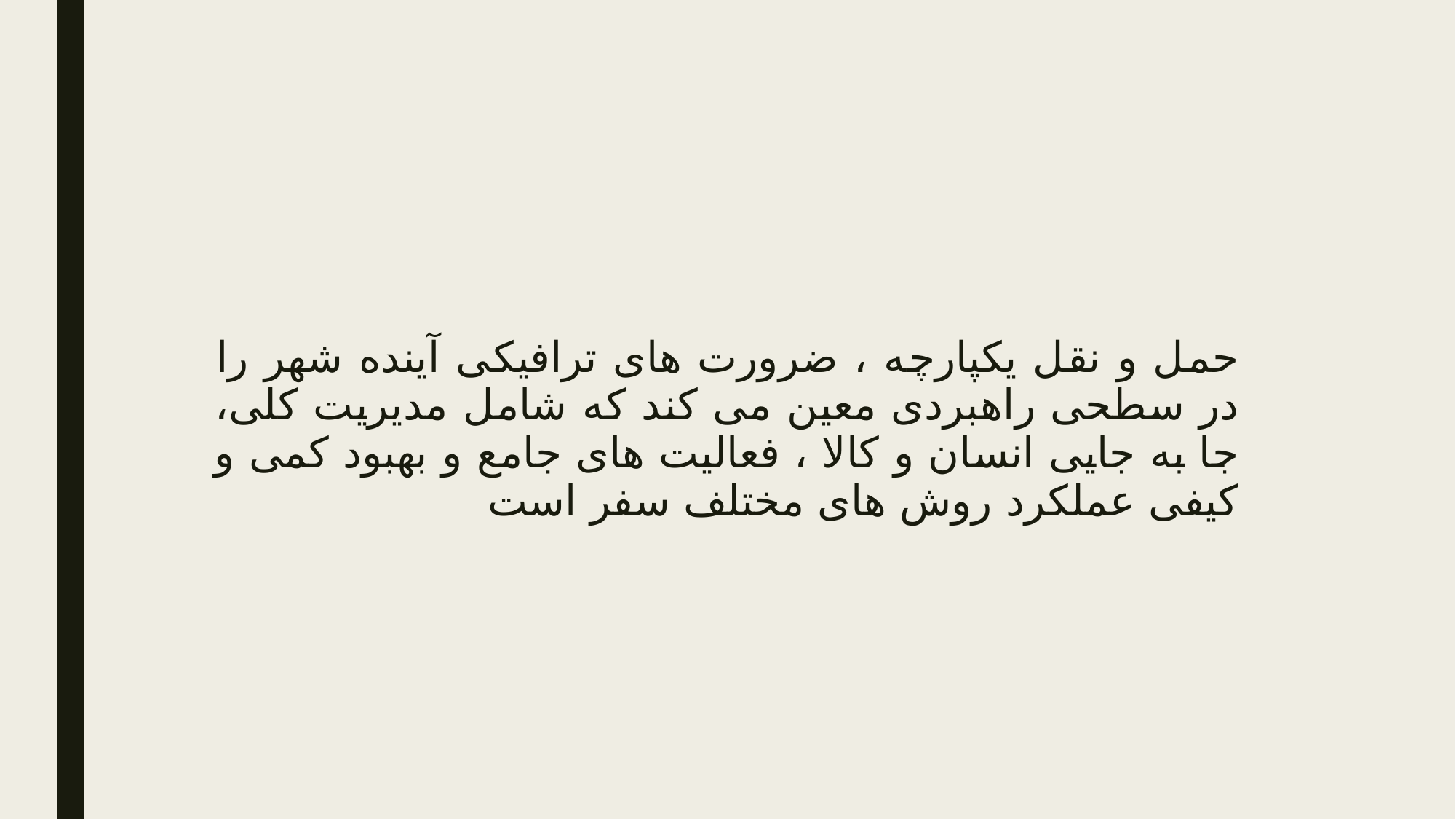

حمل و نقل یکپارچه ، ضرورت های ترافیکی آینده شهر را در سطحی راهبردی معین می کند که شامل مدیریت کلی، جا به جایی انسان و کالا ، فعالیت های جامع و بهبود کمی و کیفی عملکرد روش های مختلف سفر است